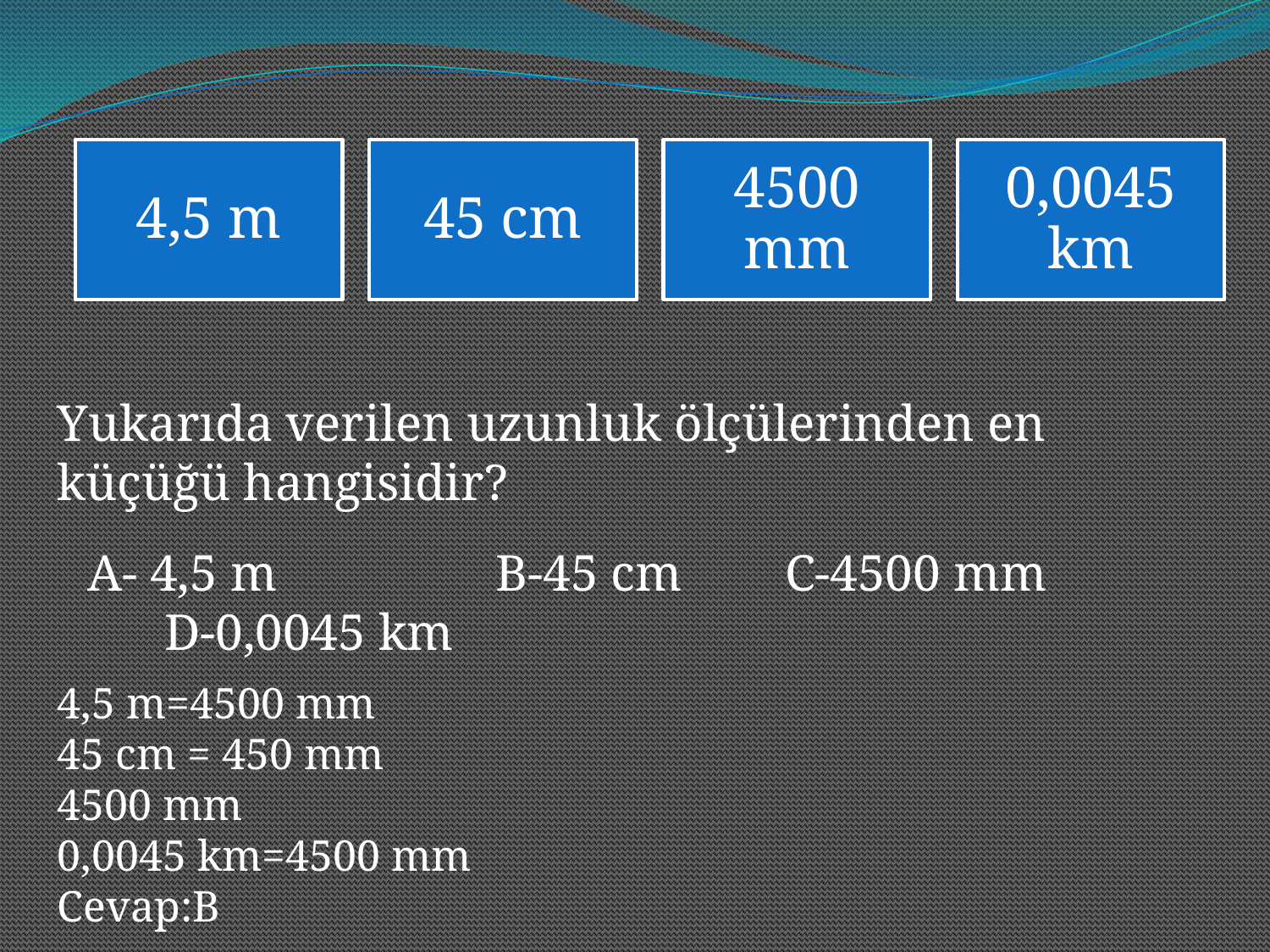

4,5 m
45 cm
4500 mm
0,0045 km
Yukarıda verilen uzunluk ölçülerinden en küçüğü hangisidir?
A- 4,5 m                 B-45 cm        C-4500 mm                     D-0,0045 km
4,5 m=4500 mm
45 cm = 450 mm
4500 mm
0,0045 km=4500 mm
Cevap:B